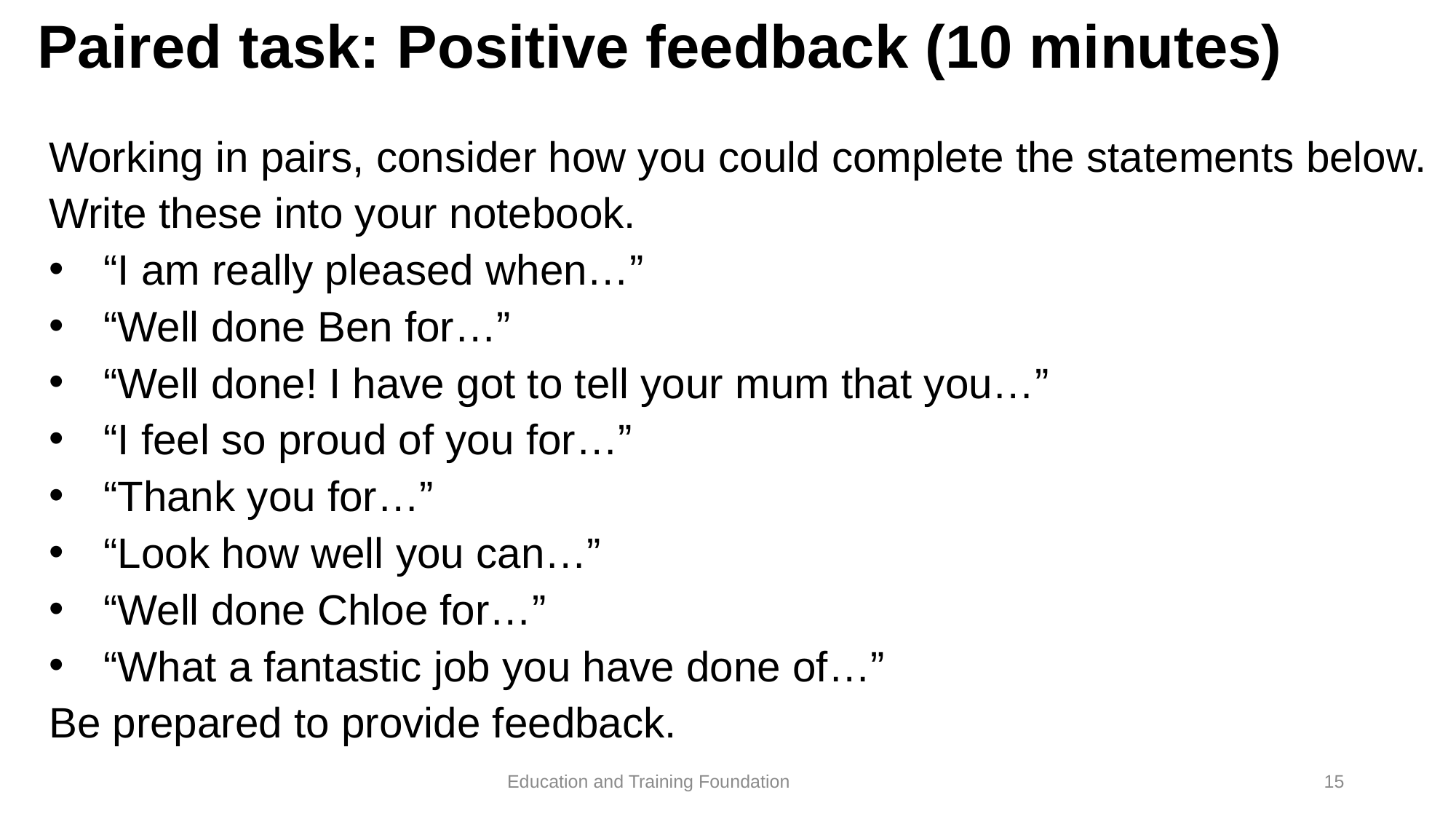

# Paired task: Positive feedback (10 minutes)
Working in pairs, consider how you could complete the statements below.
Write these into your notebook.
“I am really pleased when…”
“Well done Ben for…”
“Well done! I have got to tell your mum that you…”
“I feel so proud of you for…”
“Thank you for…”
“Look how well you can…”
“Well done Chloe for…”
“What a fantastic job you have done of…”
Be prepared to provide feedback.

15
Education and Training Foundation